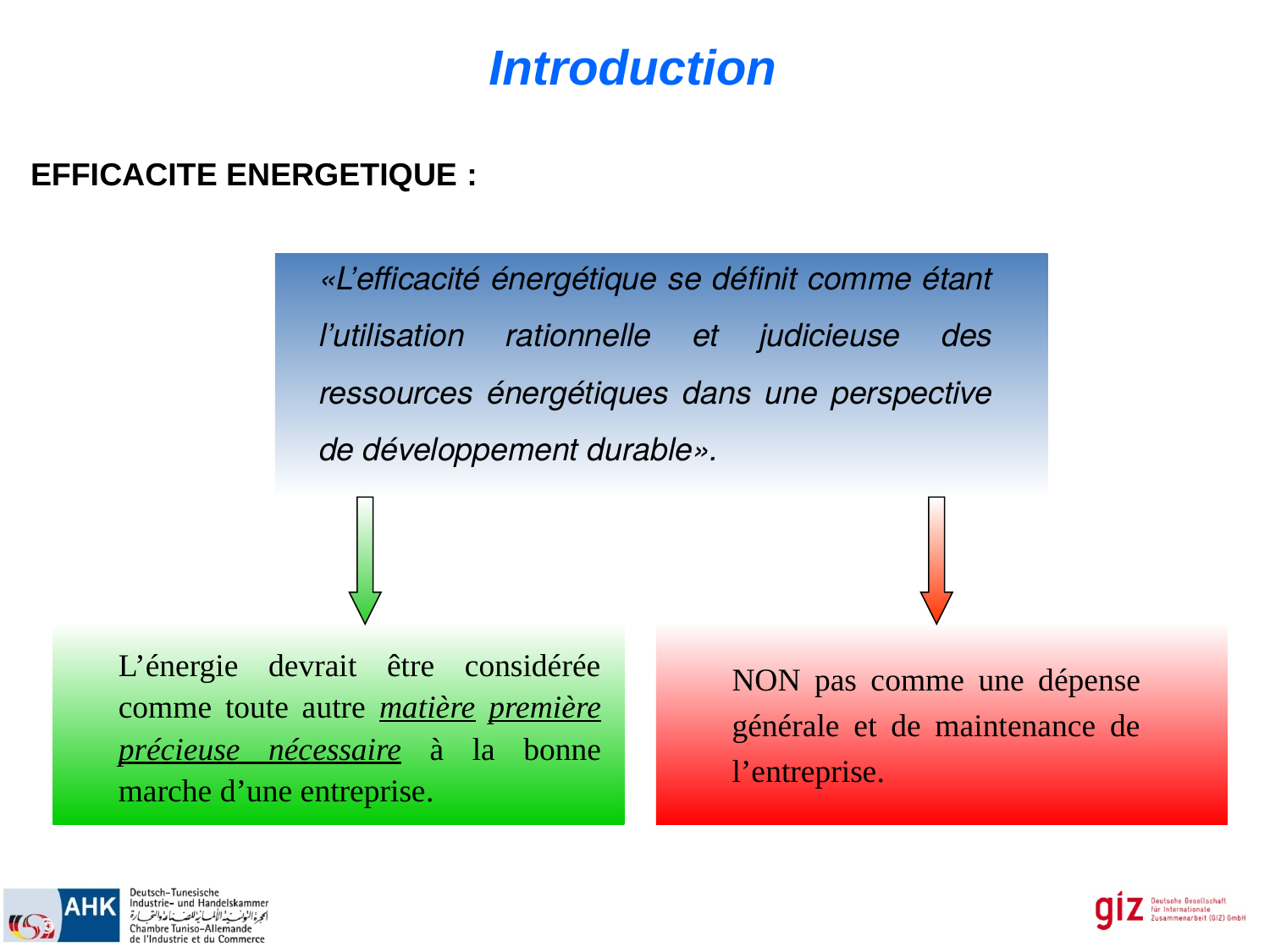

Introduction
EFFICACITE ENERGETIQUE :
«L’efficacité énergétique se définit comme étant l’utilisation rationnelle et judicieuse des ressources énergétiques dans une perspective de développement durable».

L’énergie devrait être considérée comme toute autre matière première précieuse nécessaire à la bonne marche d’une entreprise.
NON pas comme une dépense générale et de maintenance de l’entreprise.